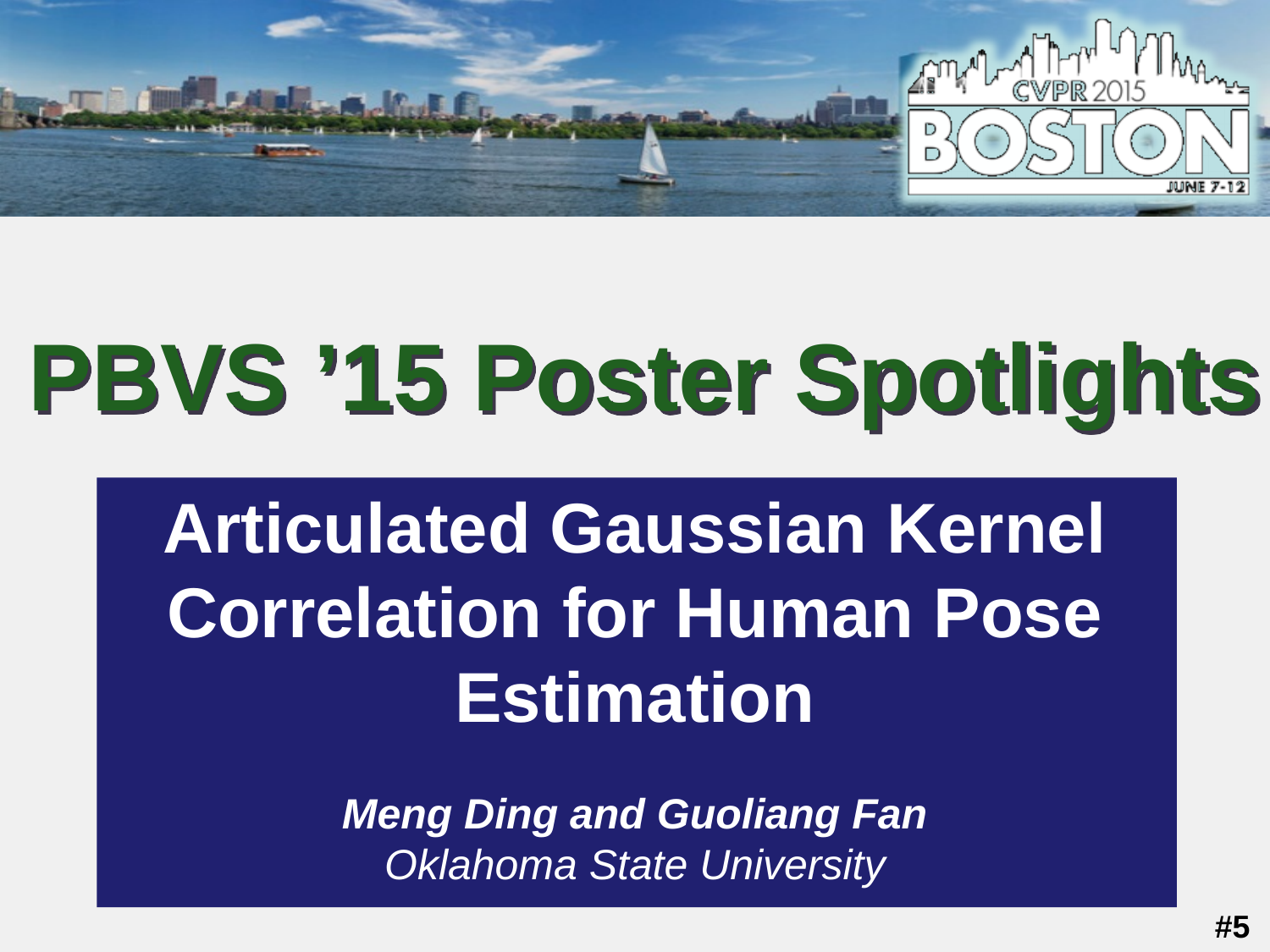

Articulated Gaussian Kernel Correlation for Human Pose Estimation

Meng Ding and Guoliang Fan
Oklahoma State University
#5